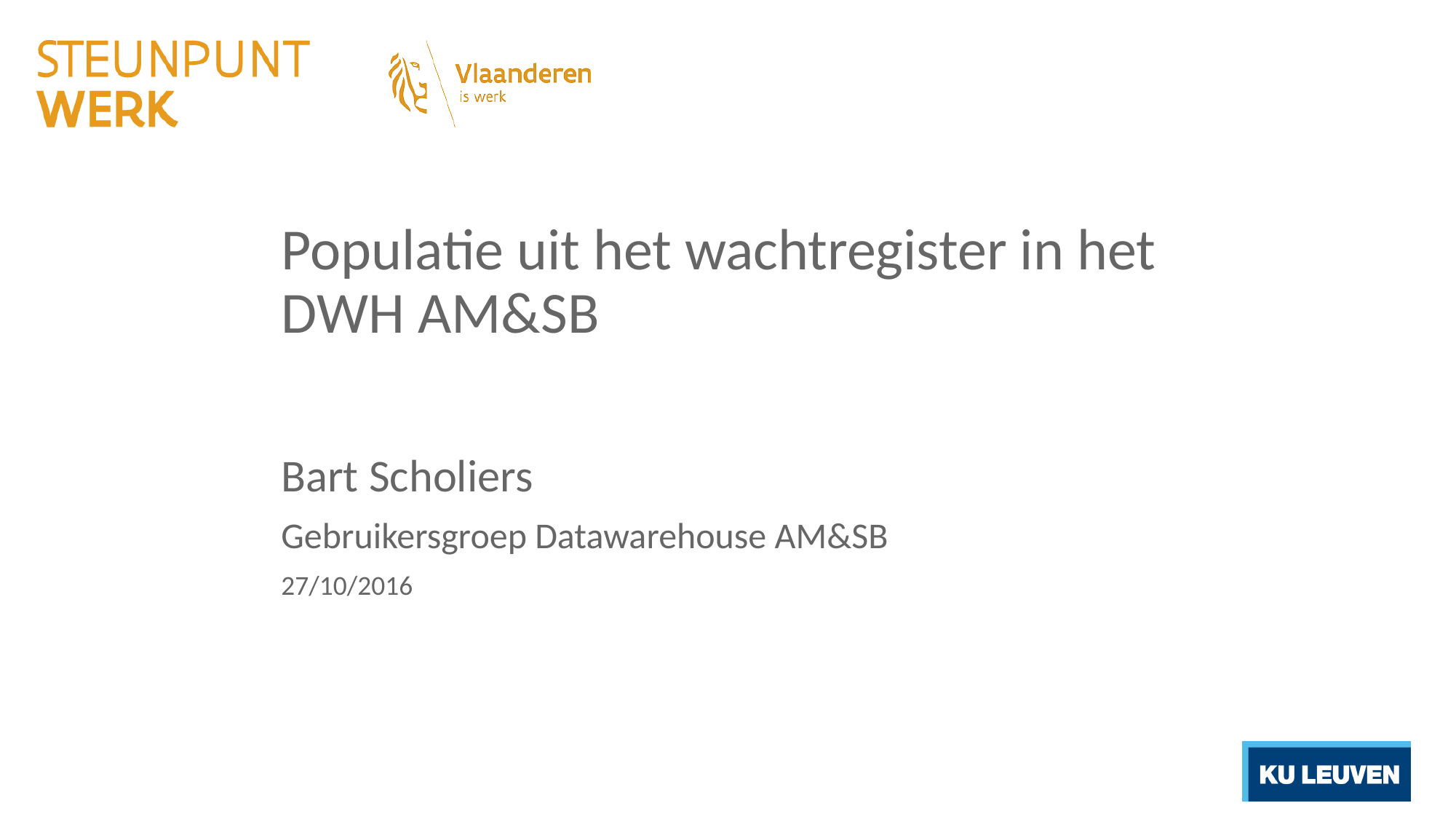

# Populatie uit het wachtregister in het DWH AM&SB
Bart Scholiers
Gebruikersgroep Datawarehouse AM&SB
27/10/2016